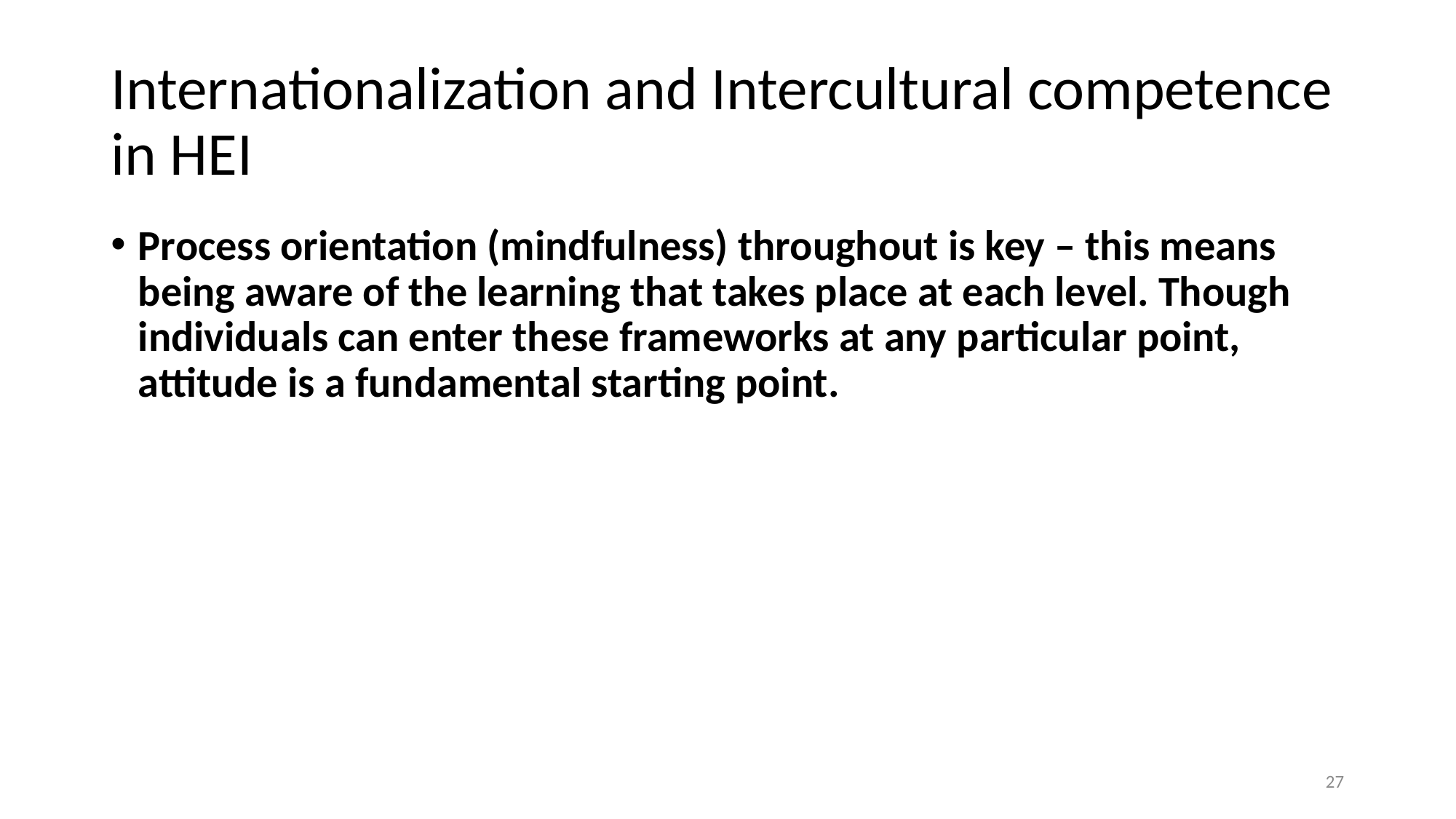

# Internationalization and Intercultural competence in HEI
Process orientation (mindfulness) throughout is key – this means being aware of the learning that takes place at each level. Though individuals can enter these frameworks at any particular point, attitude is a fundamental starting point.
27